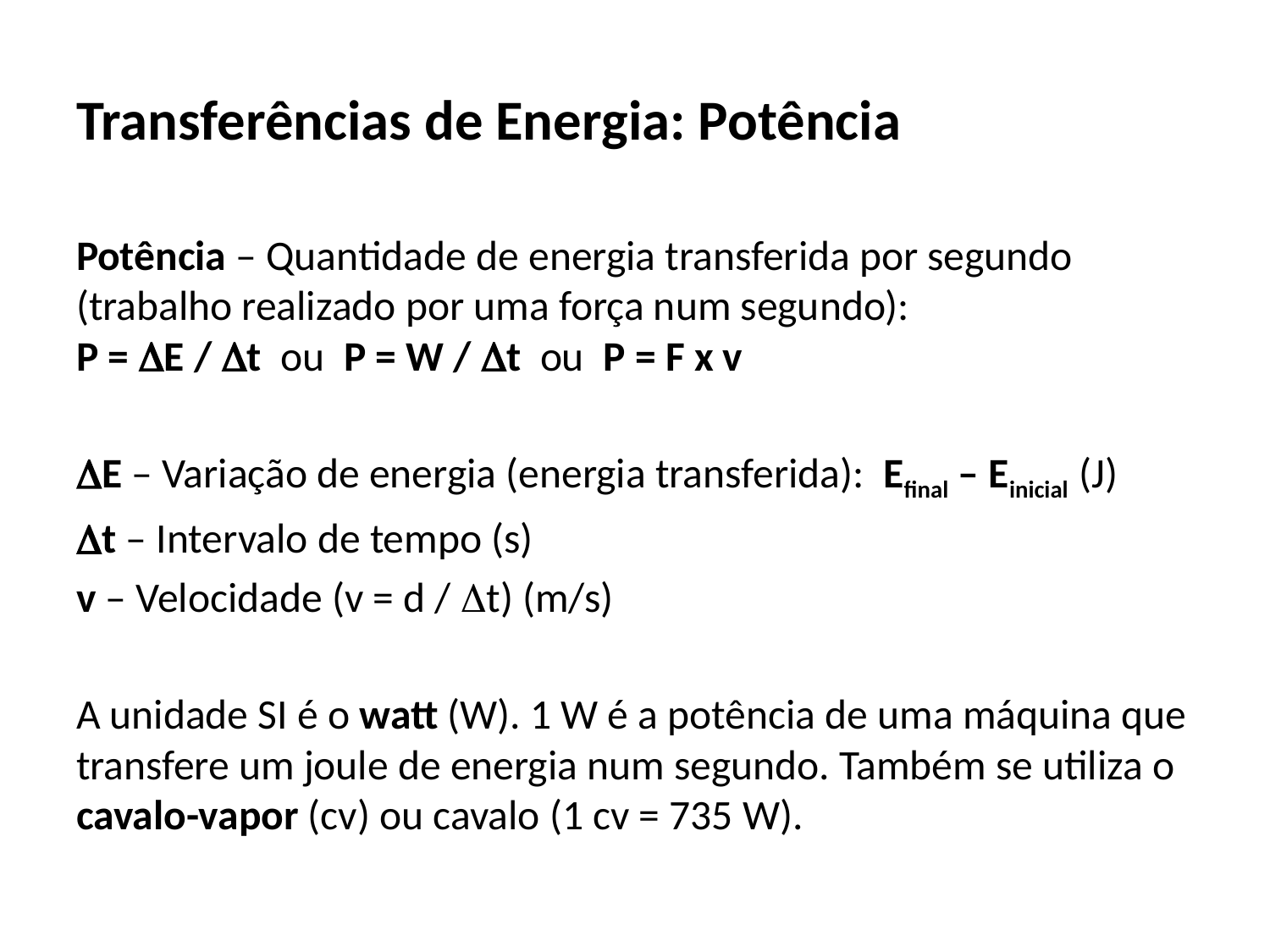

# Transferências de Energia: Potência
Potência – Quantidade de energia transferida por segundo (trabalho realizado por uma força num segundo):
P = ΔE / Δt  ou  P = W / Δt  ou  P = F x v

ΔE – Variação de energia (energia transferida):  Efinal – Einicial  (J)
Δt – Intervalo de tempo (s)
v – Velocidade (v = d / Δt) (m/s)

A unidade SI é o watt (W). 1 W é a potência de uma máquina que transfere um joule de energia num segundo. Também se utiliza o cavalo-vapor (cv) ou cavalo (1 cv = 735 W).